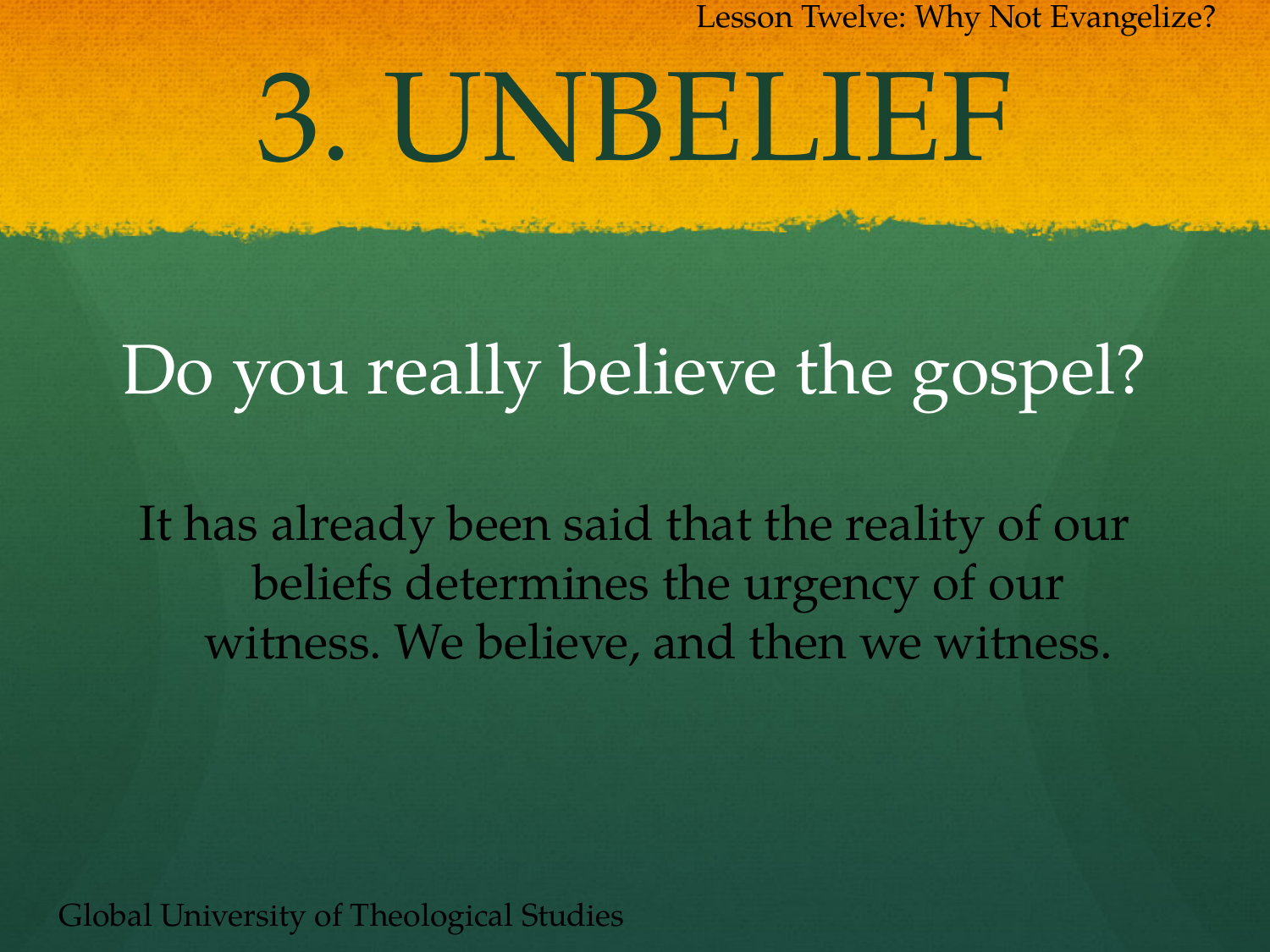

Lesson Twelve: Why Not Evangelize?

# 3. Unbelief
Do you really believe the gospel?
It has already been said that the reality of our beliefs determines the urgency of our witness. We believe, and then we witness.
Global University of Theological Studies